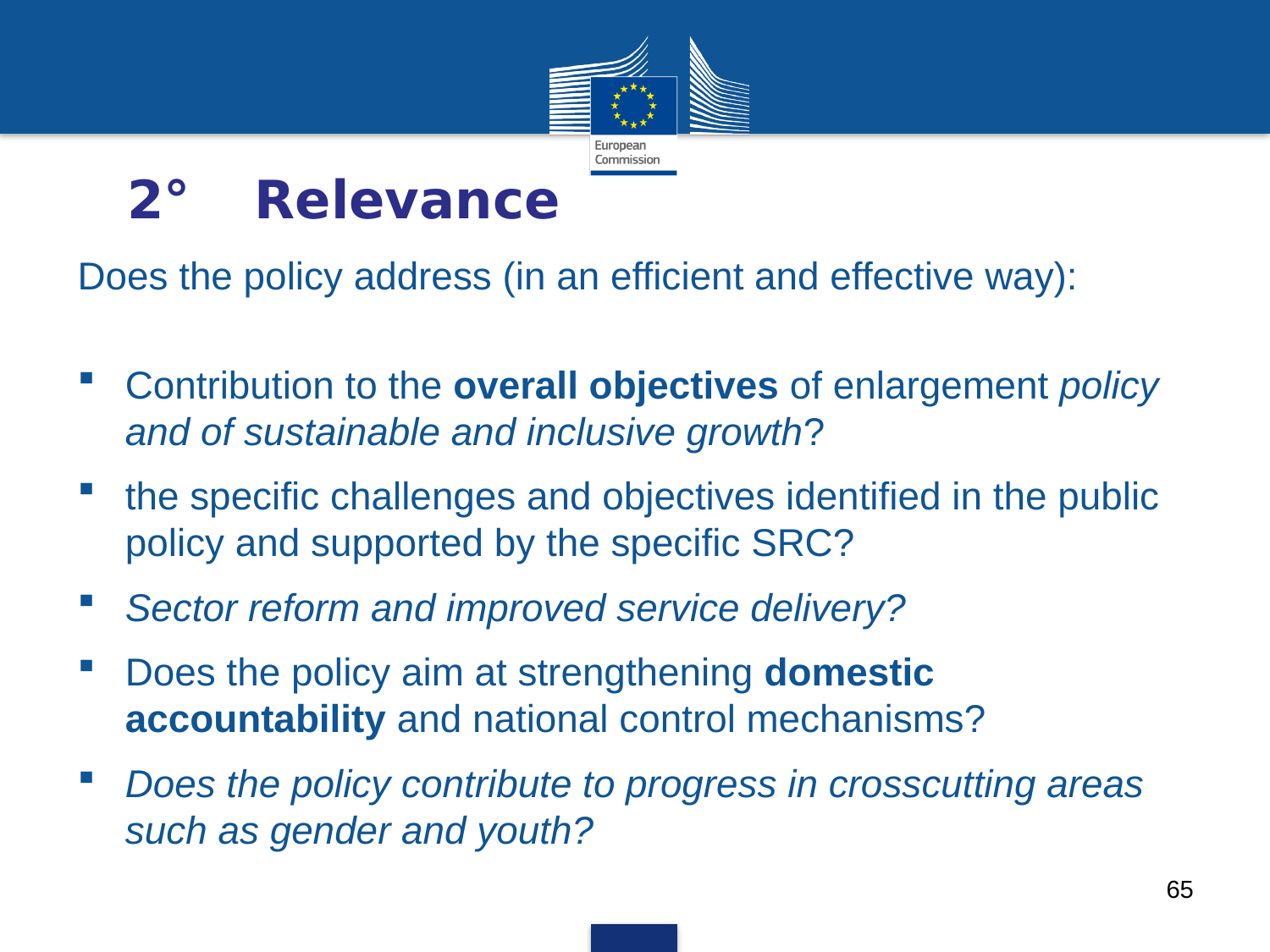

# 2°	Relevance
Does the policy address (in an efficient and effective way):

Contribution to the overall objectives of enlargement policy and of sustainable and inclusive growth?
the specific challenges and objectives identified in the public policy and supported by the specific SRC?
Sector reform and improved service delivery?
Does the policy aim at strengthening domestic accountability and national control mechanisms?
Does the policy contribute to progress in crosscutting areas such as gender and youth?

65